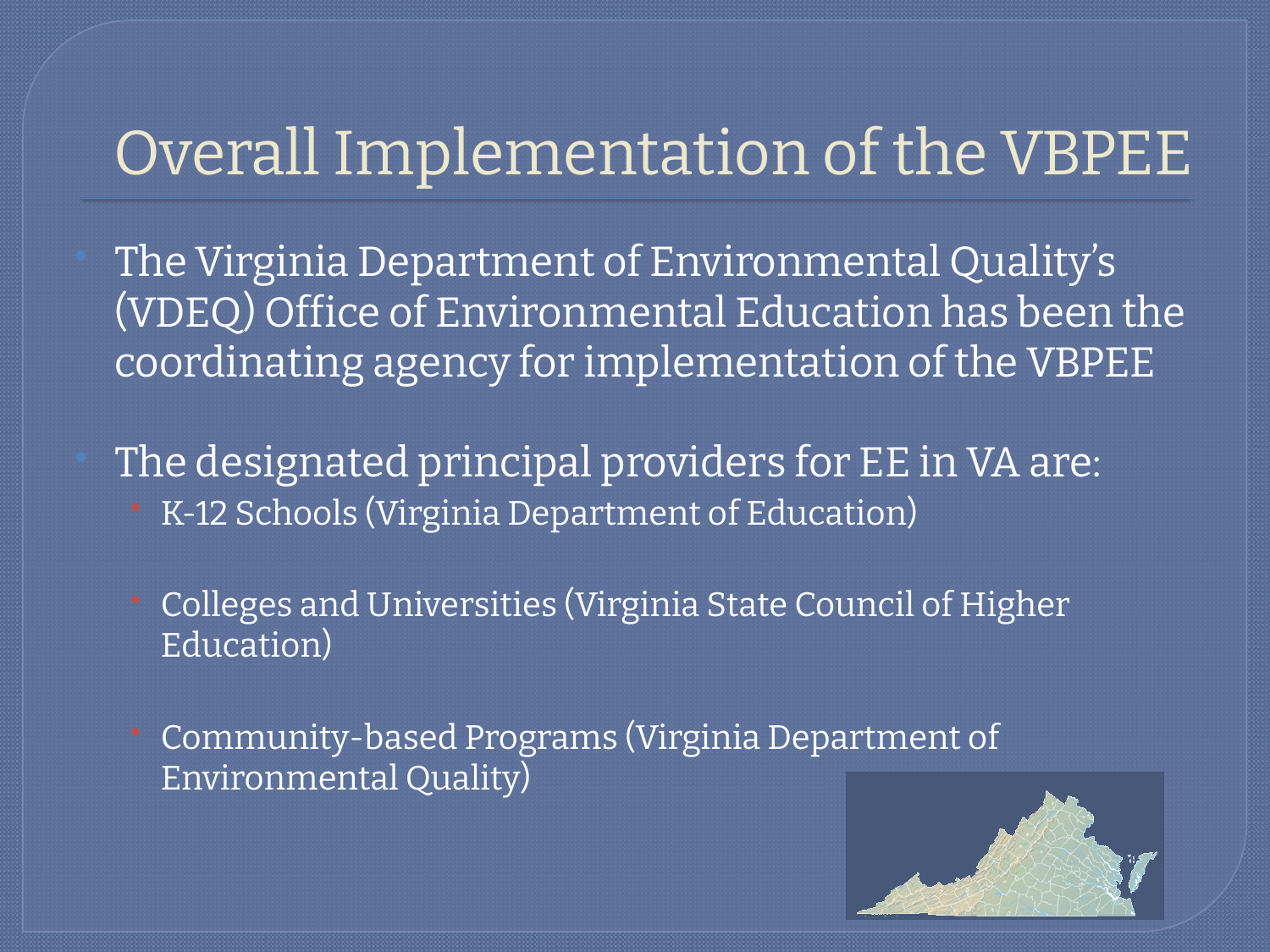

# Overall Implementation of the VBPEE
The Virginia Department of Environmental Quality’s (VDEQ) Office of Environmental Education has been the coordinating agency for implementation of the VBPEE

The designated principal providers for EE in VA are:
K-12 Schools (Virginia Department of Education)

Colleges and Universities (Virginia State Council of Higher Education)

Community-based Programs (Virginia Department of Environmental Quality)